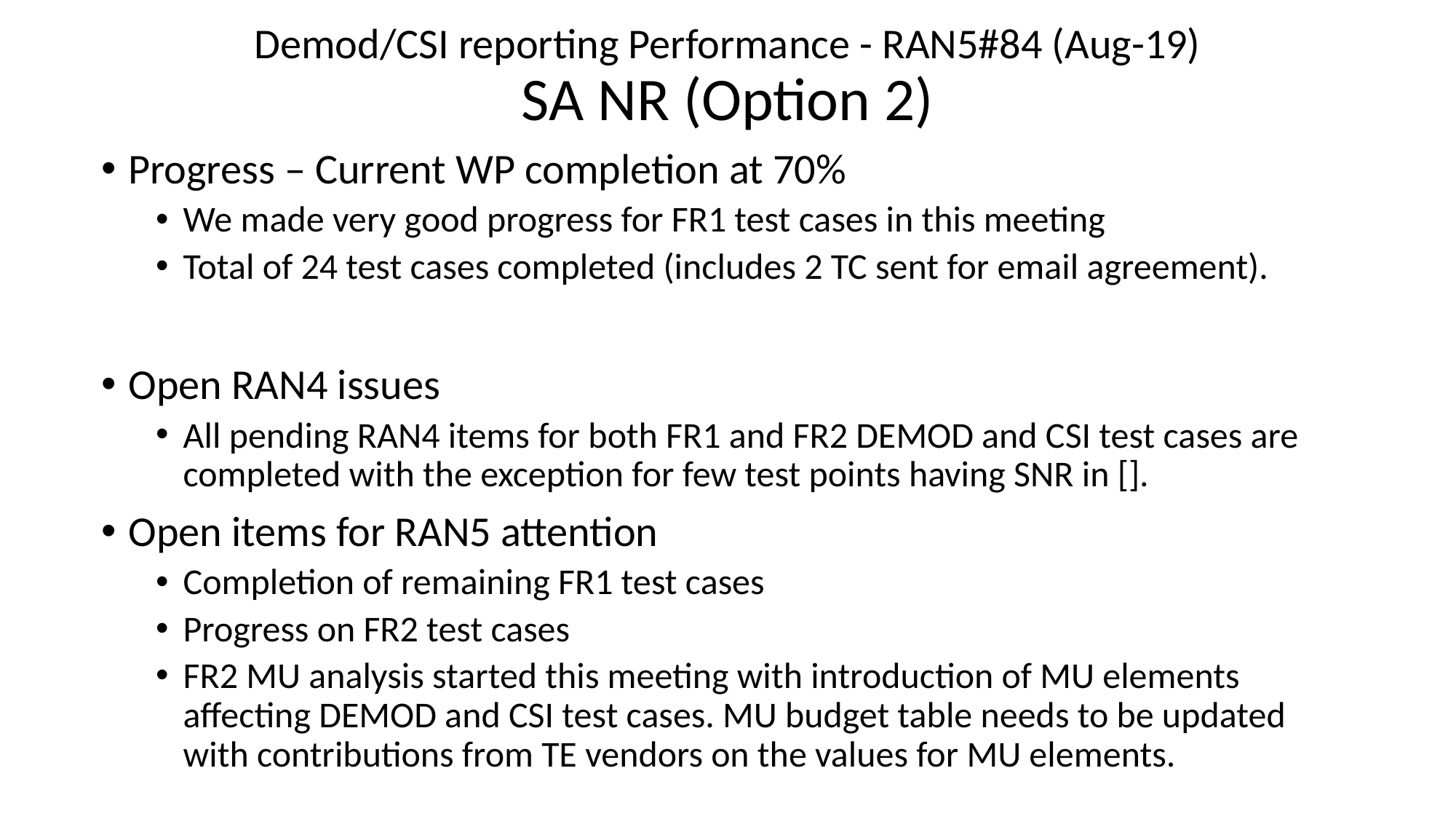

# Demod/CSI reporting Performance - RAN5#84 (Aug-19) SA NR (Option 2)
Progress – Current WP completion at 70%
We made very good progress for FR1 test cases in this meeting
Total of 24 test cases completed (includes 2 TC sent for email agreement).

Open RAN4 issues
All pending RAN4 items for both FR1 and FR2 DEMOD and CSI test cases are completed with the exception for few test points having SNR in [].
Open items for RAN5 attention
Completion of remaining FR1 test cases
Progress on FR2 test cases
FR2 MU analysis started this meeting with introduction of MU elements affecting DEMOD and CSI test cases. MU budget table needs to be updated with contributions from TE vendors on the values for MU elements.